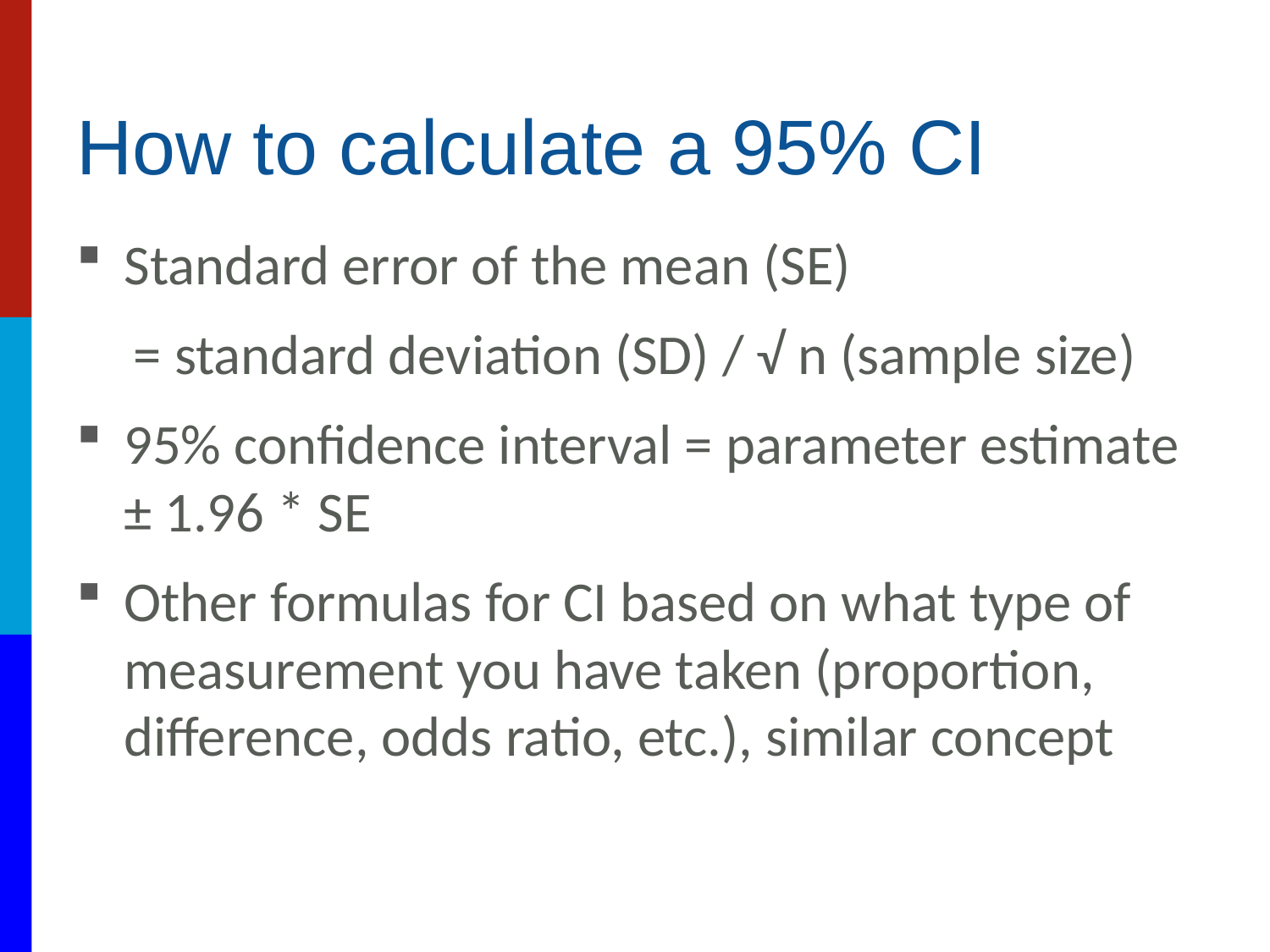

# How to calculate a 95% CI
Standard error of the mean (SE)
= standard deviation (SD) / √ n (sample size)
95% confidence interval = parameter estimate ± 1.96 * SE
Other formulas for CI based on what type of measurement you have taken (proportion, difference, odds ratio, etc.), similar concept